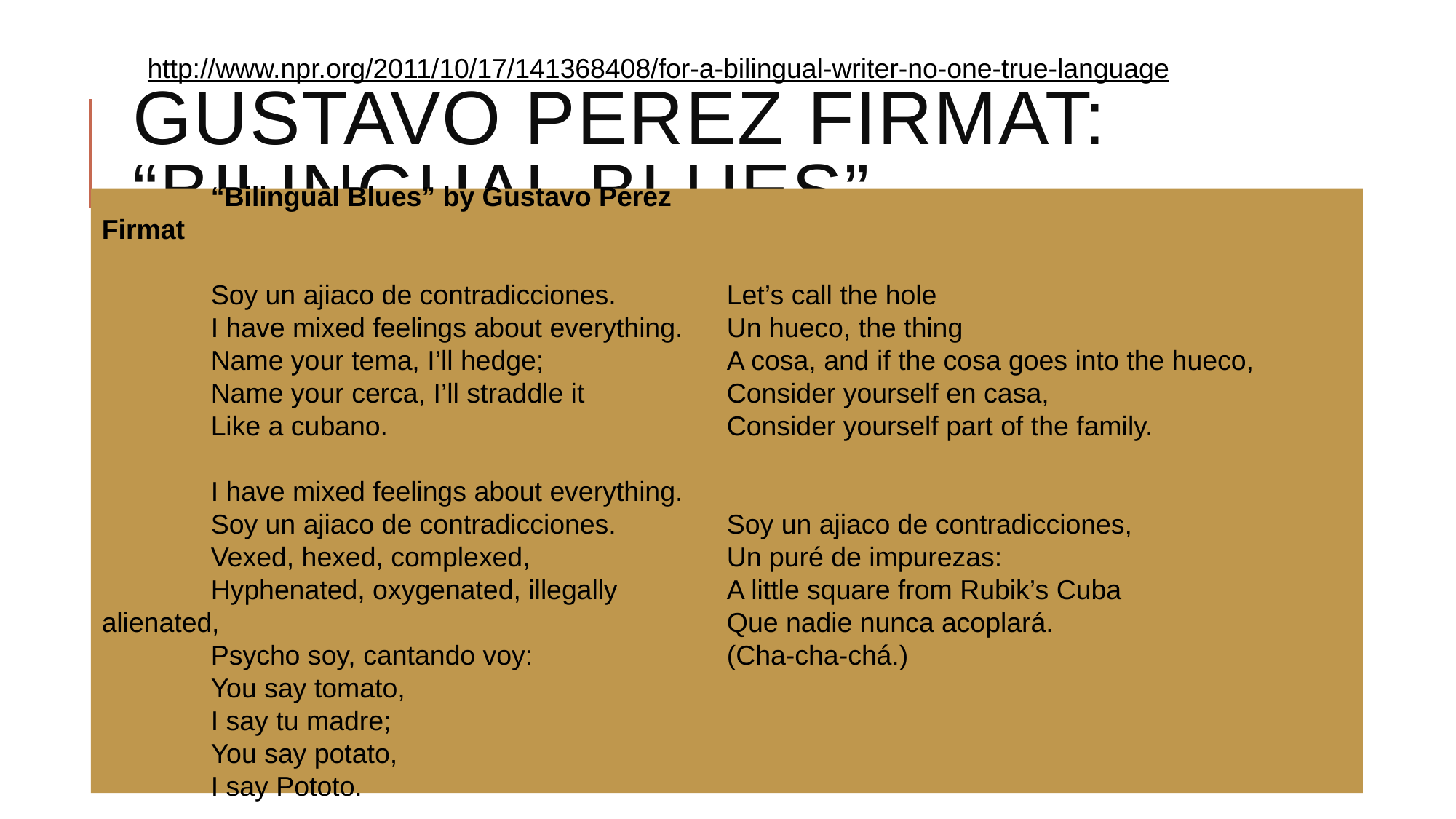

http://www.npr.org/2011/10/17/141368408/for-a-bilingual-writer-no-one-true-language
# Gustavo perez firmat: “Bilingual Blues”

	“Bilingual Blues” by Gustavo Perez Firmat

	Soy un ajiaco de contradicciones.
	I have mixed feelings about everything.
	Name your tema, I’ll hedge;
	Name your cerca, I’ll straddle it
	Like a cubano.

	I have mixed feelings about everything.
	Soy un ajiaco de contradicciones.
	Vexed, hexed, complexed,
	Hyphenated, oxygenated, illegally alienated,
	Psycho soy, cantando voy:
	You say tomato,
	I say tu madre;
	You say potato,
	I say Pototo.

Let’s call the hole
Un hueco, the thing
A cosa, and if the cosa goes into the hueco,
Consider yourself en casa,
Consider yourself part of the family.

Soy un ajiaco de contradicciones,
Un puré de impurezas:
A little square from Rubik’s Cuba
Que nadie nunca acoplará.
(Cha-cha-chá.)